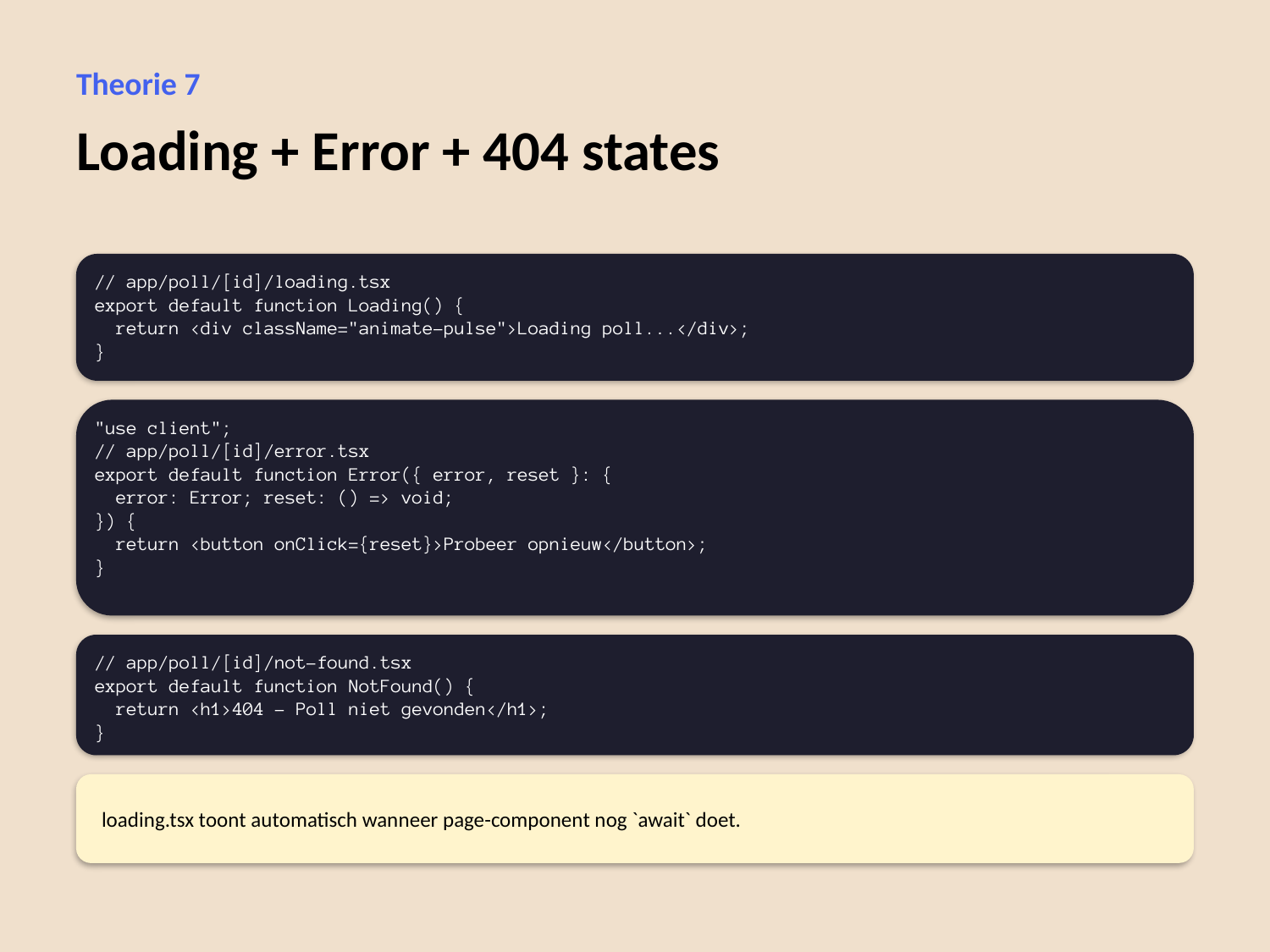

Theorie 7
Loading + Error + 404 states

// app/poll/[id]/loading.tsx
export default function Loading() {
  return <div className="animate-pulse">Loading poll...</div>;
}

"use client";
// app/poll/[id]/error.tsx
export default function Error({ error, reset }: {
  error: Error; reset: () => void;
}) {
  return <button onClick={reset}>Probeer opnieuw</button>;
}

// app/poll/[id]/not-found.tsx
export default function NotFound() {
  return <h1>404 - Poll niet gevonden</h1>;
}

loading.tsx toont automatisch wanneer page-component nog `await` doet.